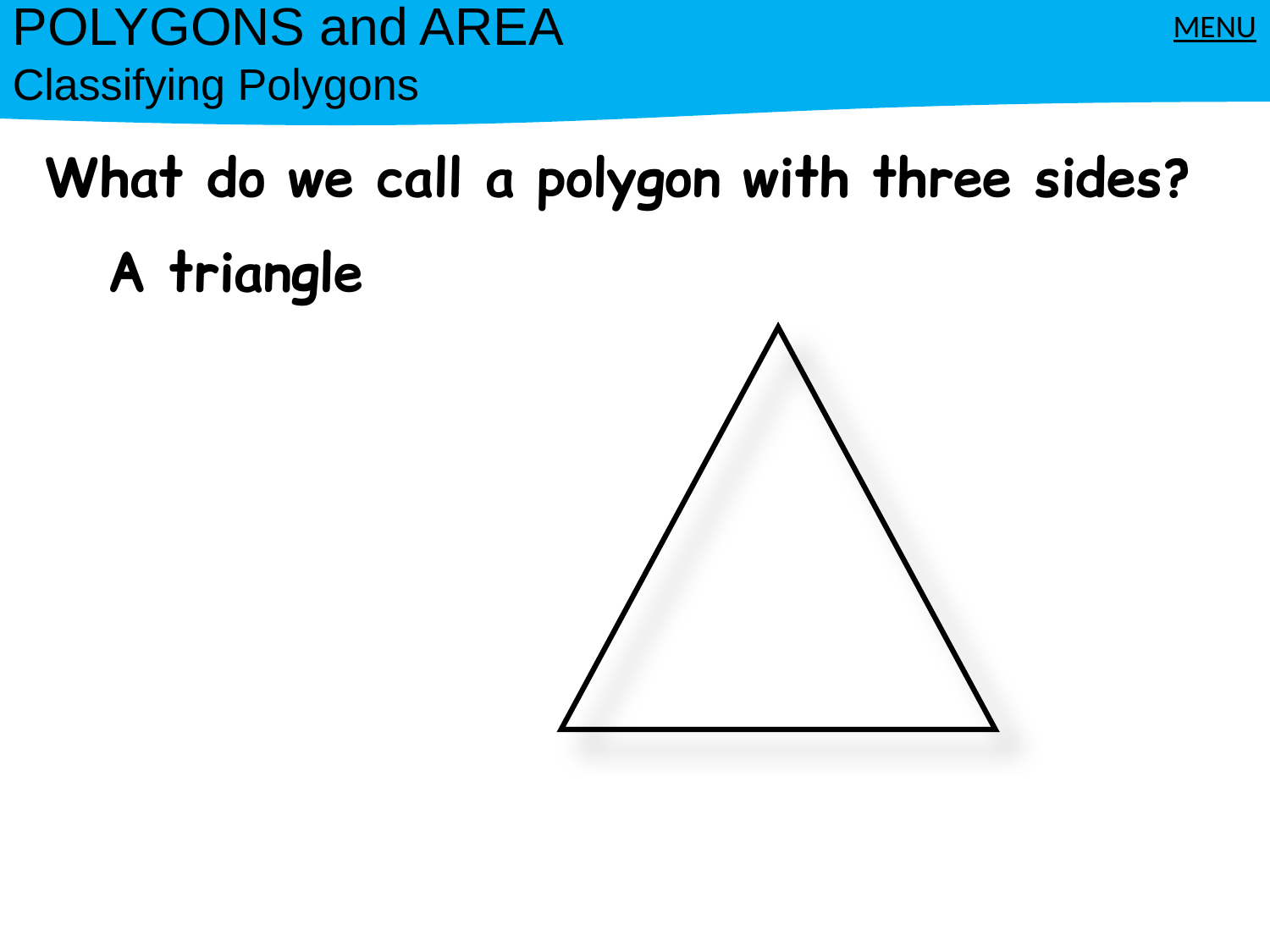

POLYGONS and AREA
Classifying Polygons
MENU
What do we call a polygon with three sides?
A triangle